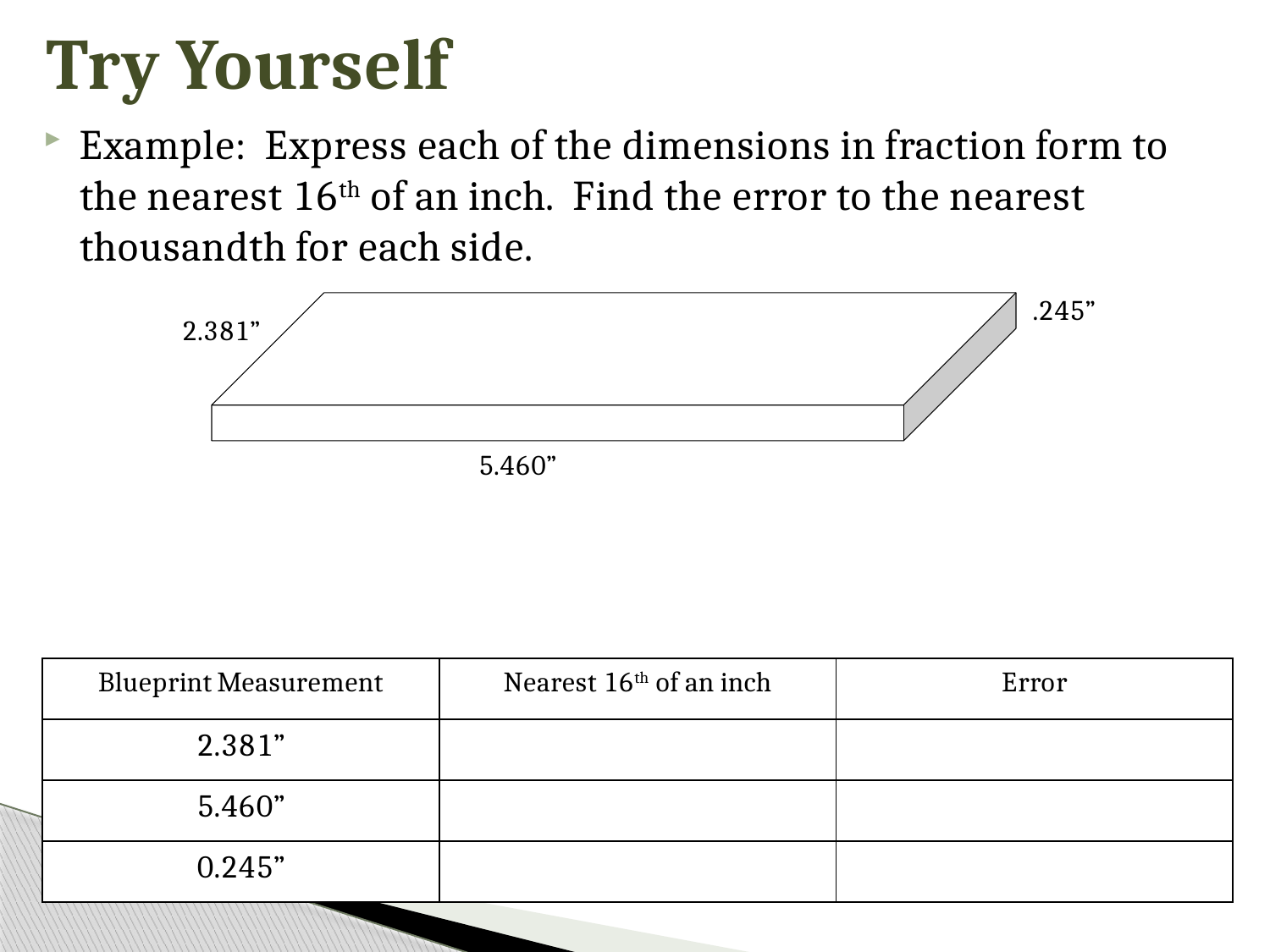

# Try Yourself
Example:  Express each of the dimensions in fraction form to the nearest 16th of an inch.  Find the error to the nearest thousandth for each side.
.245”

2.381”
5.460”
| Blueprint Measurement | Nearest 16th of an inch | Error |
| --- | --- | --- |
| 2.381” |  |  |
| 5.460” |  |  |
| 0.245” |  |  |